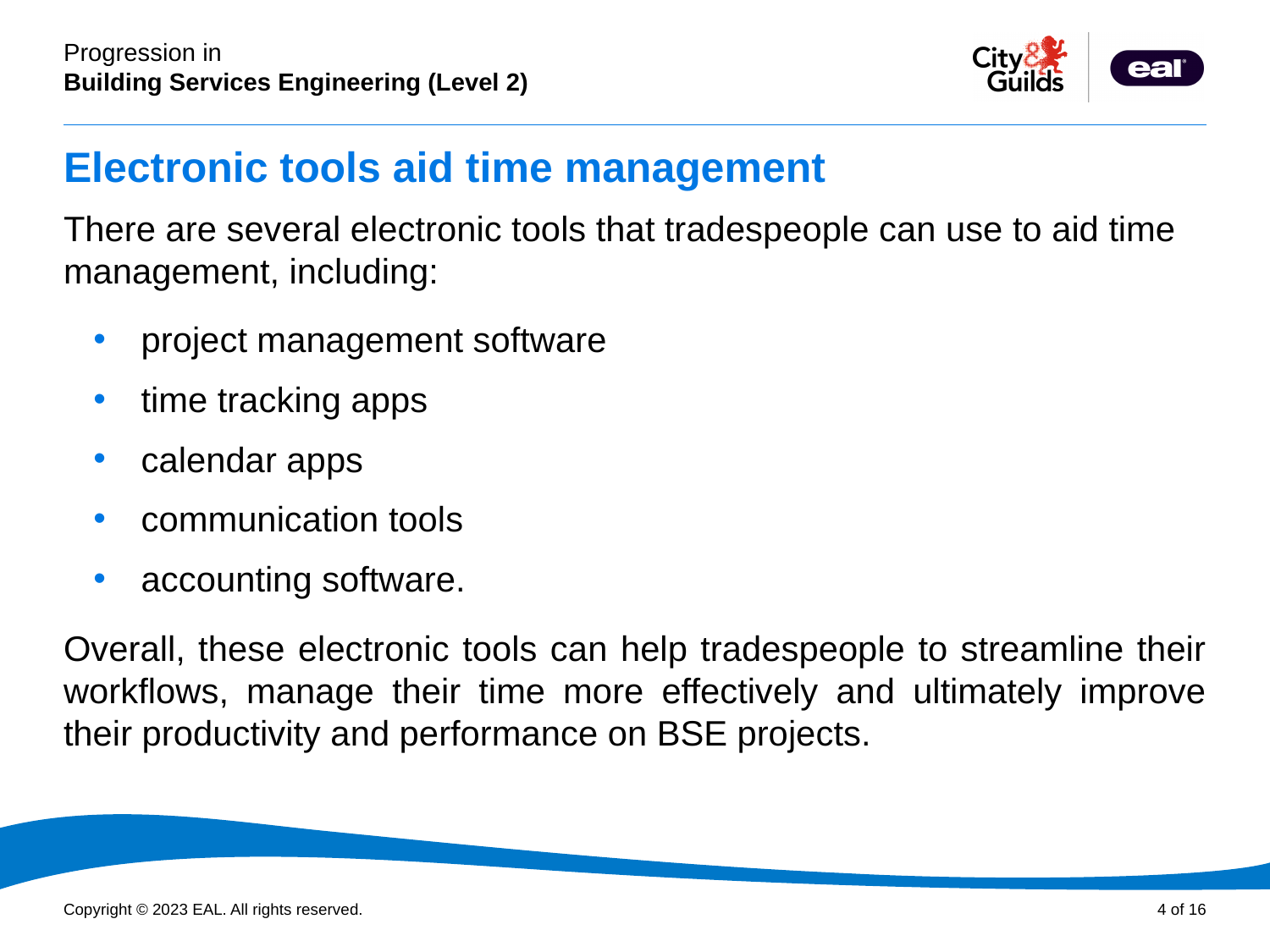

# Electronic tools aid time management
There are several electronic tools that tradespeople can use to aid time management, including:
project management software
time tracking apps
calendar apps
communication tools
accounting software.
Overall, these electronic tools can help tradespeople to streamline their workflows, manage their time more effectively and ultimately improve their productivity and performance on BSE projects.